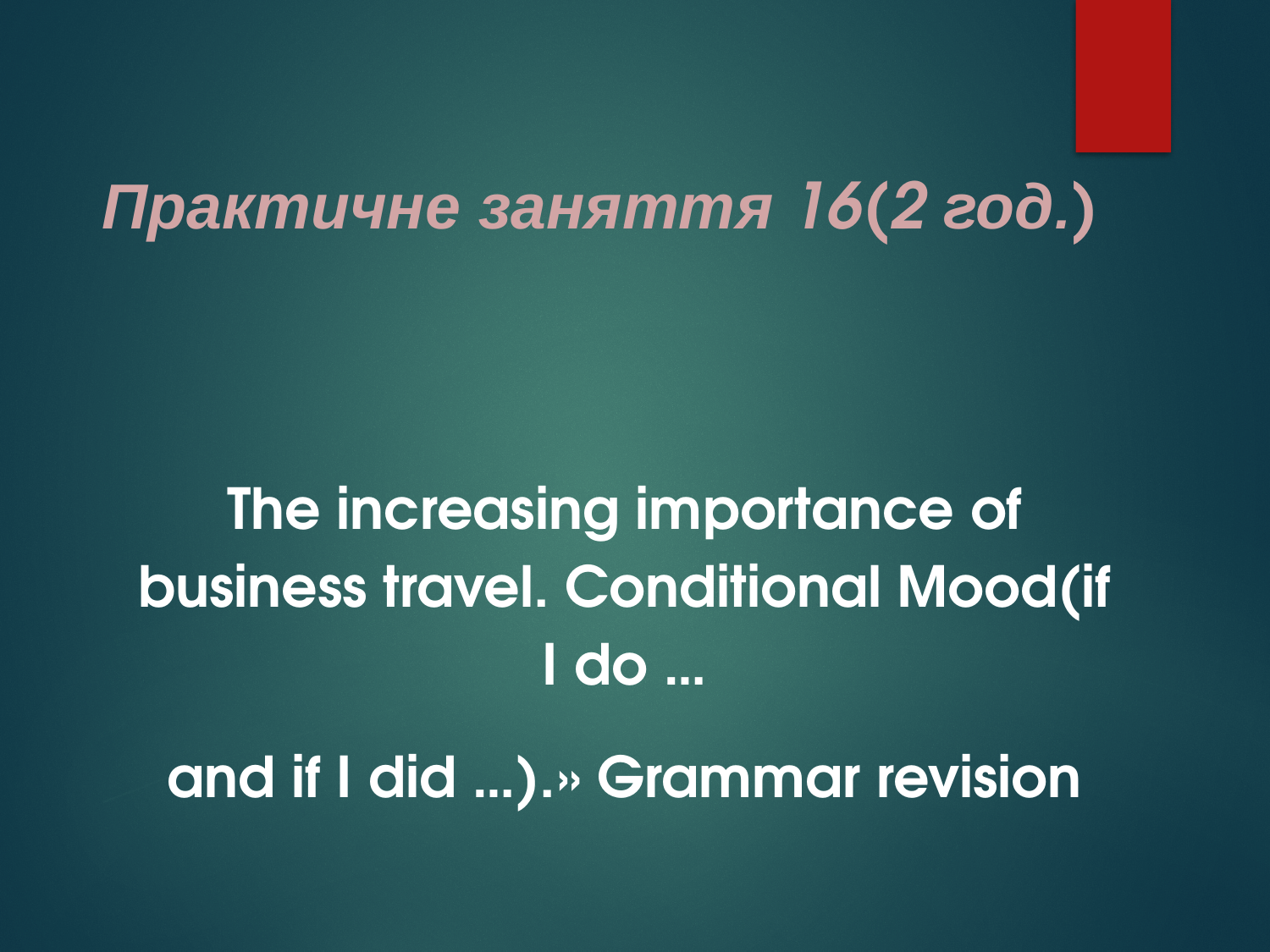

# Практичне заняття 16(2 год.)
The increasing importance of business travel. Conditional Mood(if I do …
and if I did …).» Grammar revision